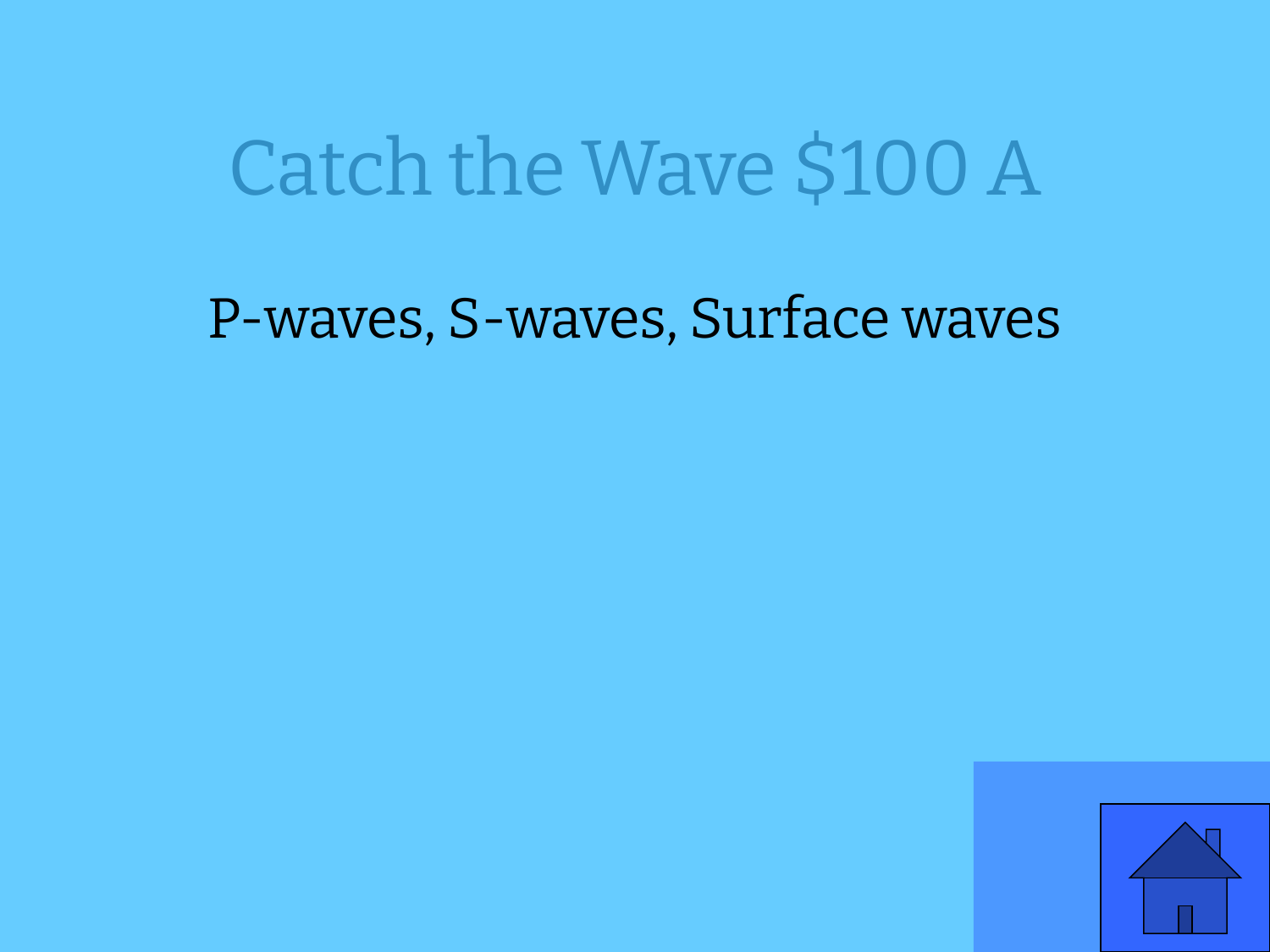

# Catch the Wave $100 A
P-waves, S-waves, Surface waves